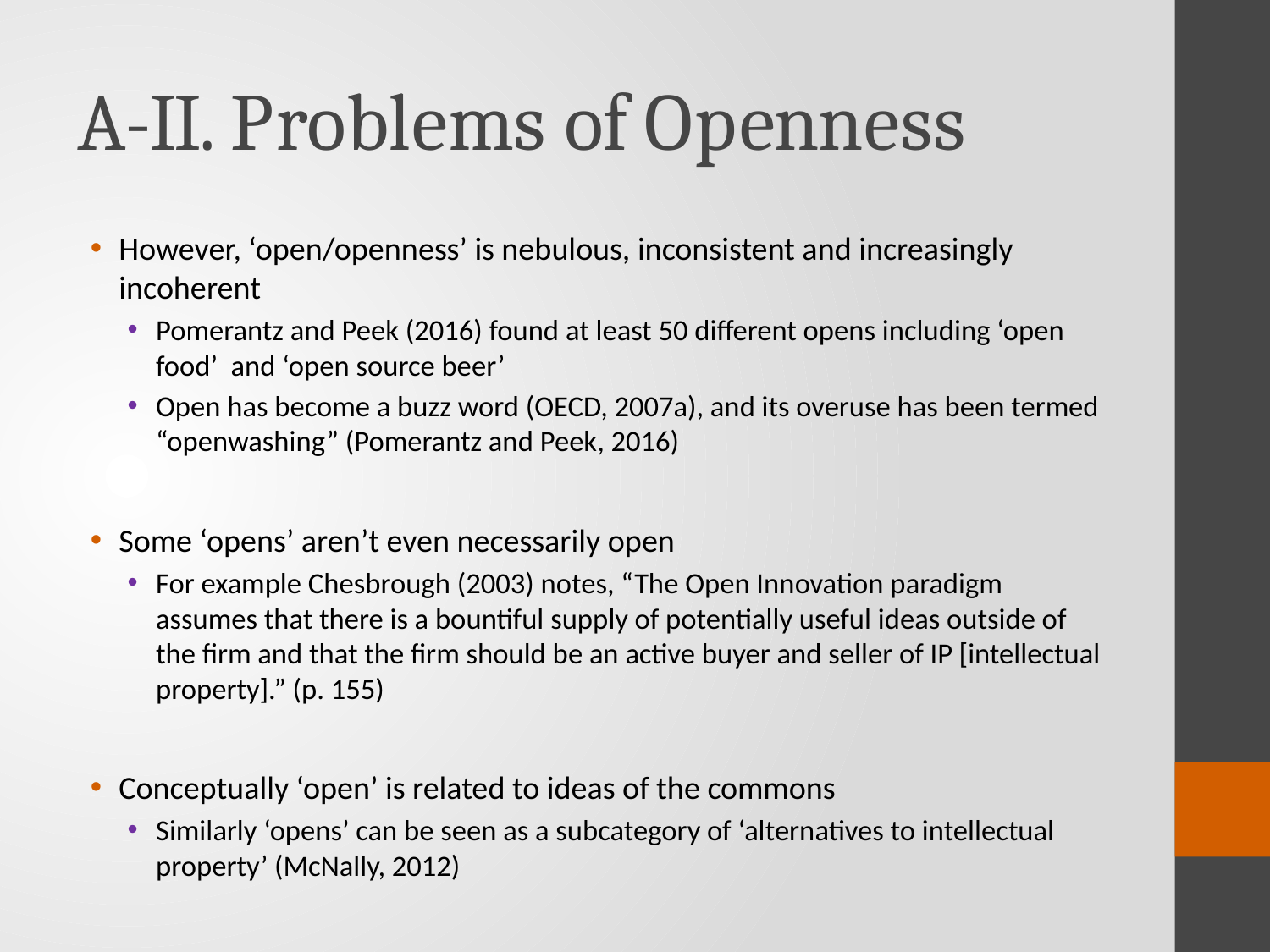

# A-II. Problems of Openness
However, ‘open/openness’ is nebulous, inconsistent and increasingly incoherent
Pomerantz and Peek (2016) found at least 50 different opens including ‘open food’  and ‘open source beer’
Open has become a buzz word (OECD, 2007a), and its overuse has been termed “openwashing” (Pomerantz and Peek, 2016)

Some ‘opens’ aren’t even necessarily open
For example Chesbrough (2003) notes, “The Open Innovation paradigm assumes that there is a bountiful supply of potentially useful ideas outside of the firm and that the firm should be an active buyer and seller of IP [intellectual property].” (p. 155)

Conceptually ‘open’ is related to ideas of the commons
Similarly ‘opens’ can be seen as a subcategory of ‘alternatives to intellectual property’ (McNally, 2012)